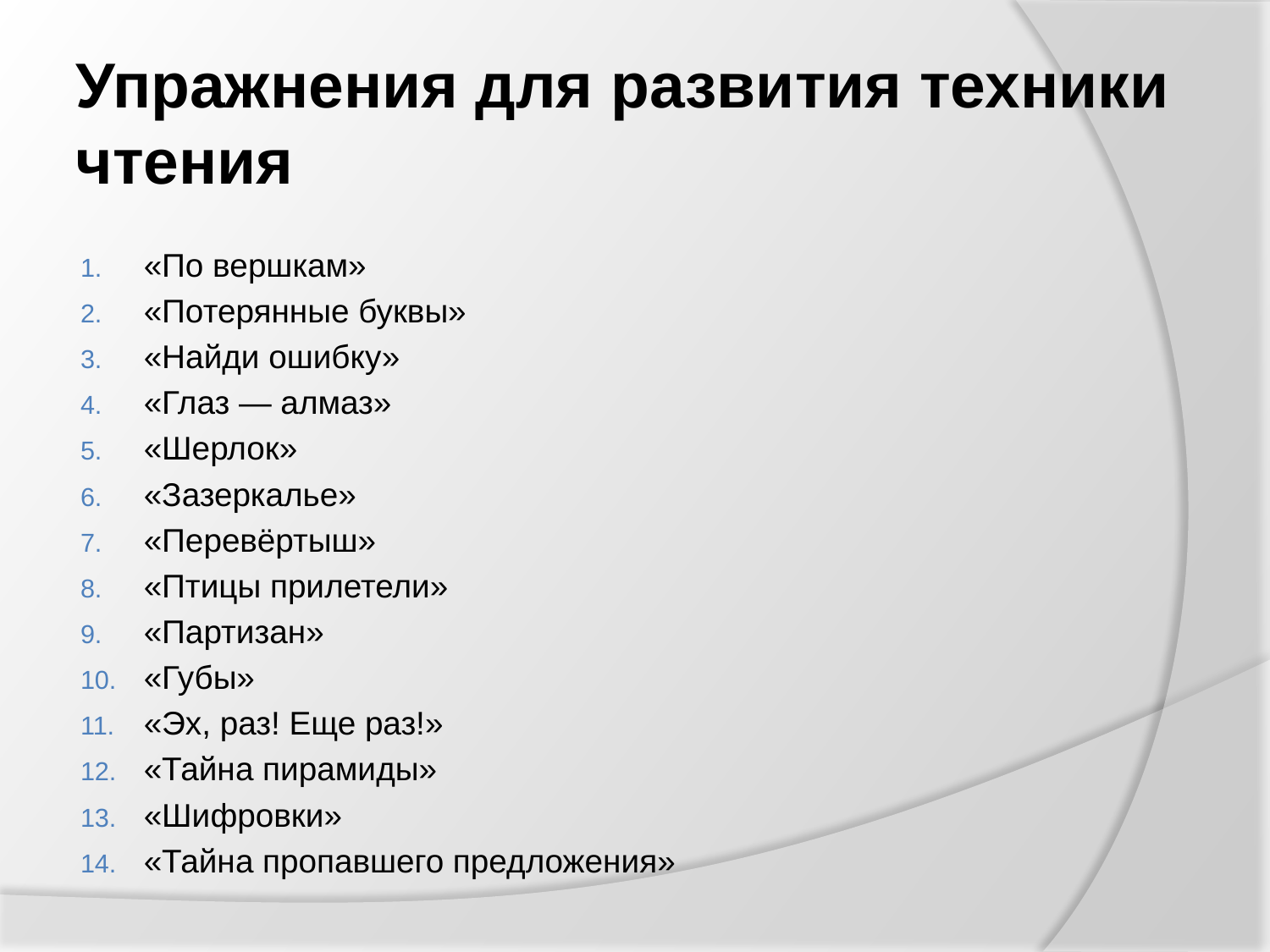

# Упражнения для развития техники чтения
«По вершкам»
«Потерянные буквы»
«Найди ошибку»
«Глаз — алмаз»
«Шерлок»
«Зазеркалье»
«Перевёртыш»
«Птицы прилетели»
«Партизан»
«Губы»
«Эх, раз! Еще раз!»
«Тайна пирамиды»
«Шифровки»
«Тайна пропавшего предложения»